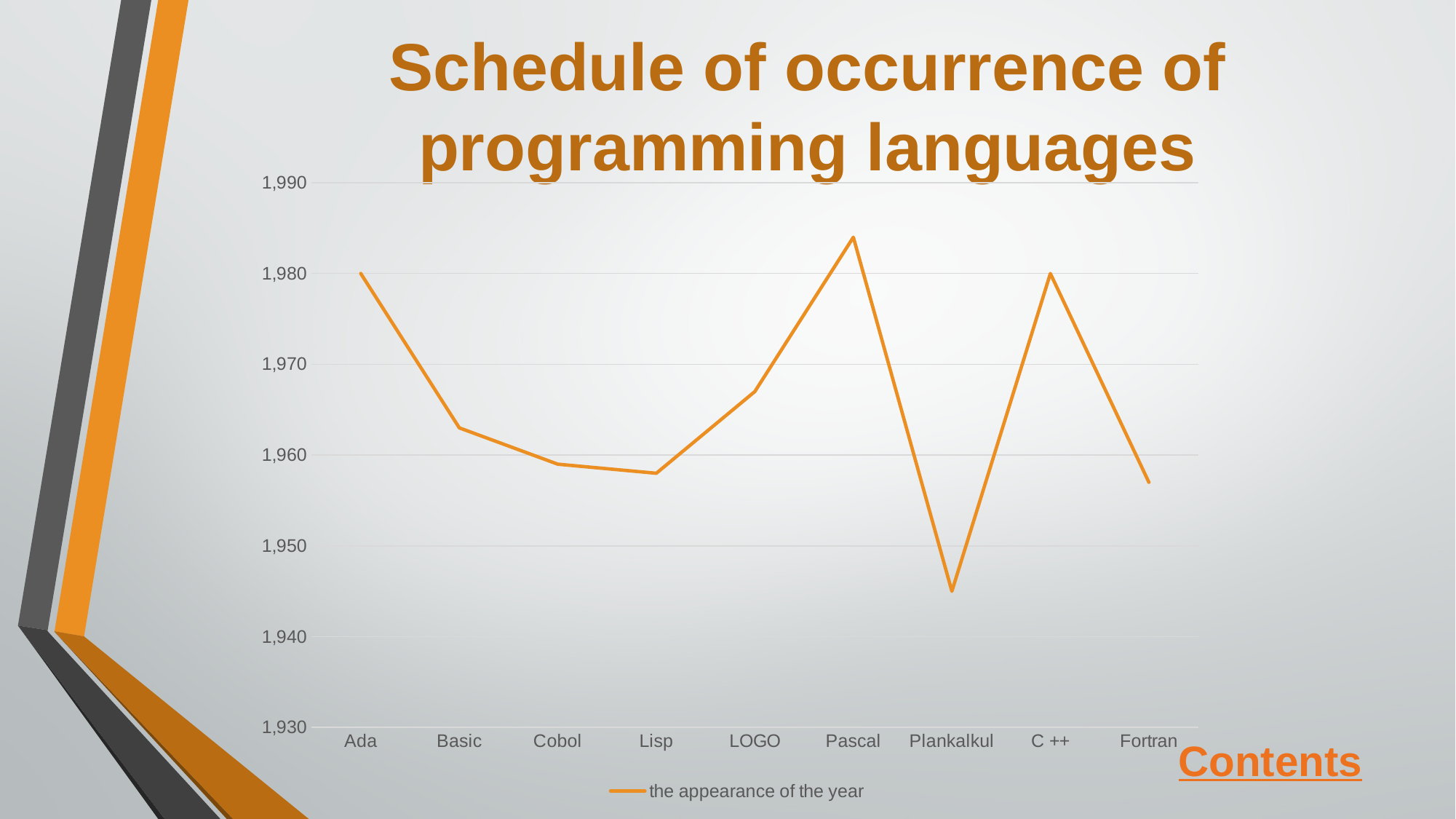

# Schedule of occurrence of programming languages

### Chart

| Category | the appearance of the year |
|---|---|
| Ada | 1980.0 |
| Basic | 1963.0 |
| Cobol | 1959.0 |
| Lisp | 1958.0 |
| LOGO | 1967.0 |
| Pascal | 1984.0 |
| Plankalkul | 1945.0 |
| C ++ | 1980.0 |
| Fortran | 1957.0 |
Contents